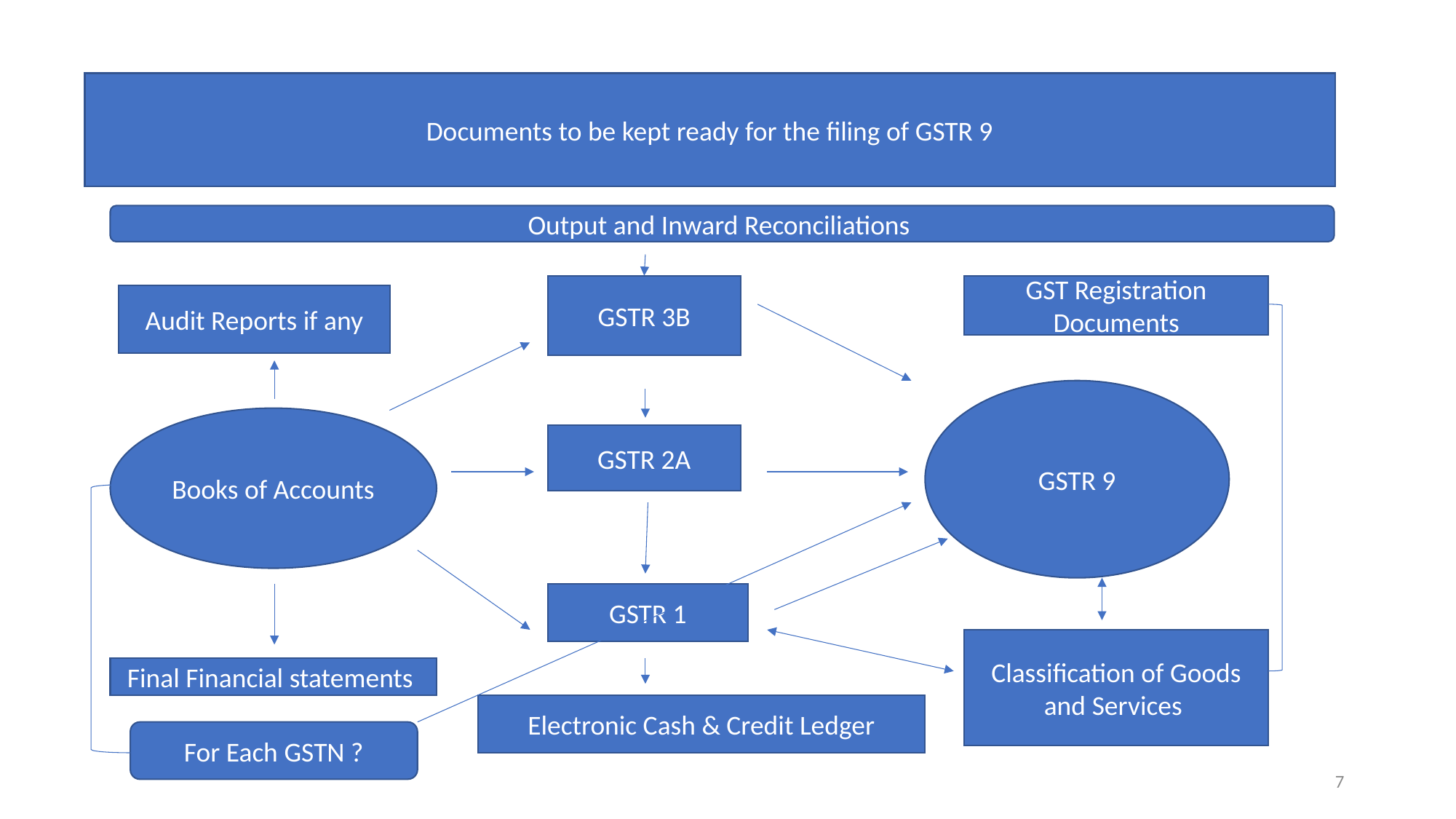

Documents to be kept ready for the filing of GSTR 9
Output and Inward Reconciliations
GSTR 3B
GST Registration Documents
Audit Reports if any

GSTR 9
Books of Accounts
GSTR 2A

GSTR 1
Classification of Goods and Services
Final Financial statements
Electronic Cash & Credit Ledger
For Each GSTN ?
7